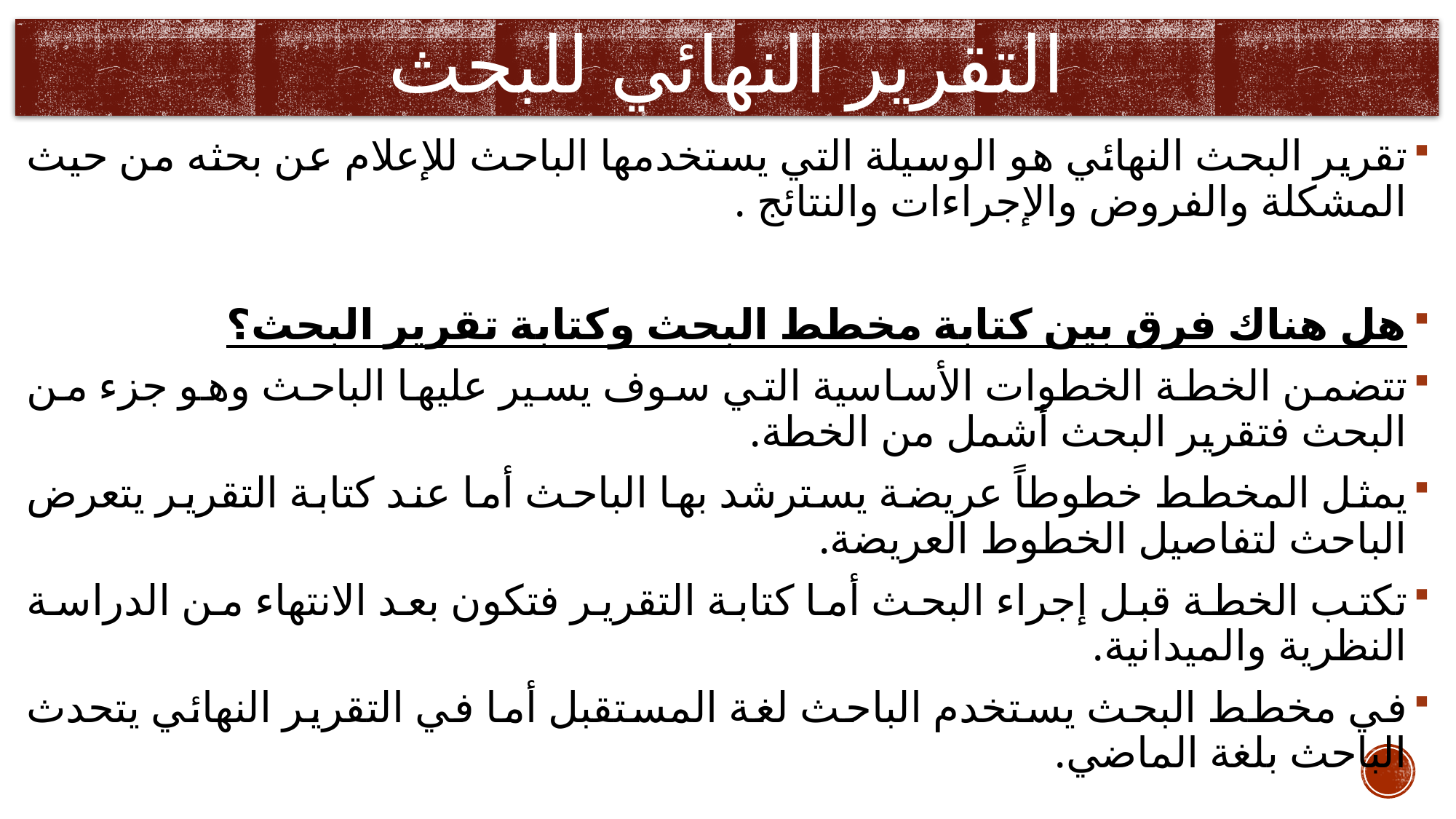

# التقرير النهائي للبحث
تقرير البحث النهائي هو الوسيلة التي يستخدمها الباحث للإعلام عن بحثه من حيث المشكلة والفروض والإجراءات والنتائج .

هل هناك فرق بين كتابة مخطط البحث وكتابة تقرير البحث؟
تتضمن الخطة الخطوات الأساسية التي سوف يسير عليها الباحث وهو جزء من البحث فتقرير البحث أشمل من الخطة.
يمثل المخطط خطوطاً عريضة يسترشد بها الباحث أما عند كتابة التقرير يتعرض الباحث لتفاصيل الخطوط العريضة.
تكتب الخطة قبل إجراء البحث أما كتابة التقرير فتكون بعد الانتهاء من الدراسة النظرية والميدانية.
في مخطط البحث يستخدم الباحث لغة المستقبل أما في التقرير النهائي يتحدث الباحث بلغة الماضي.